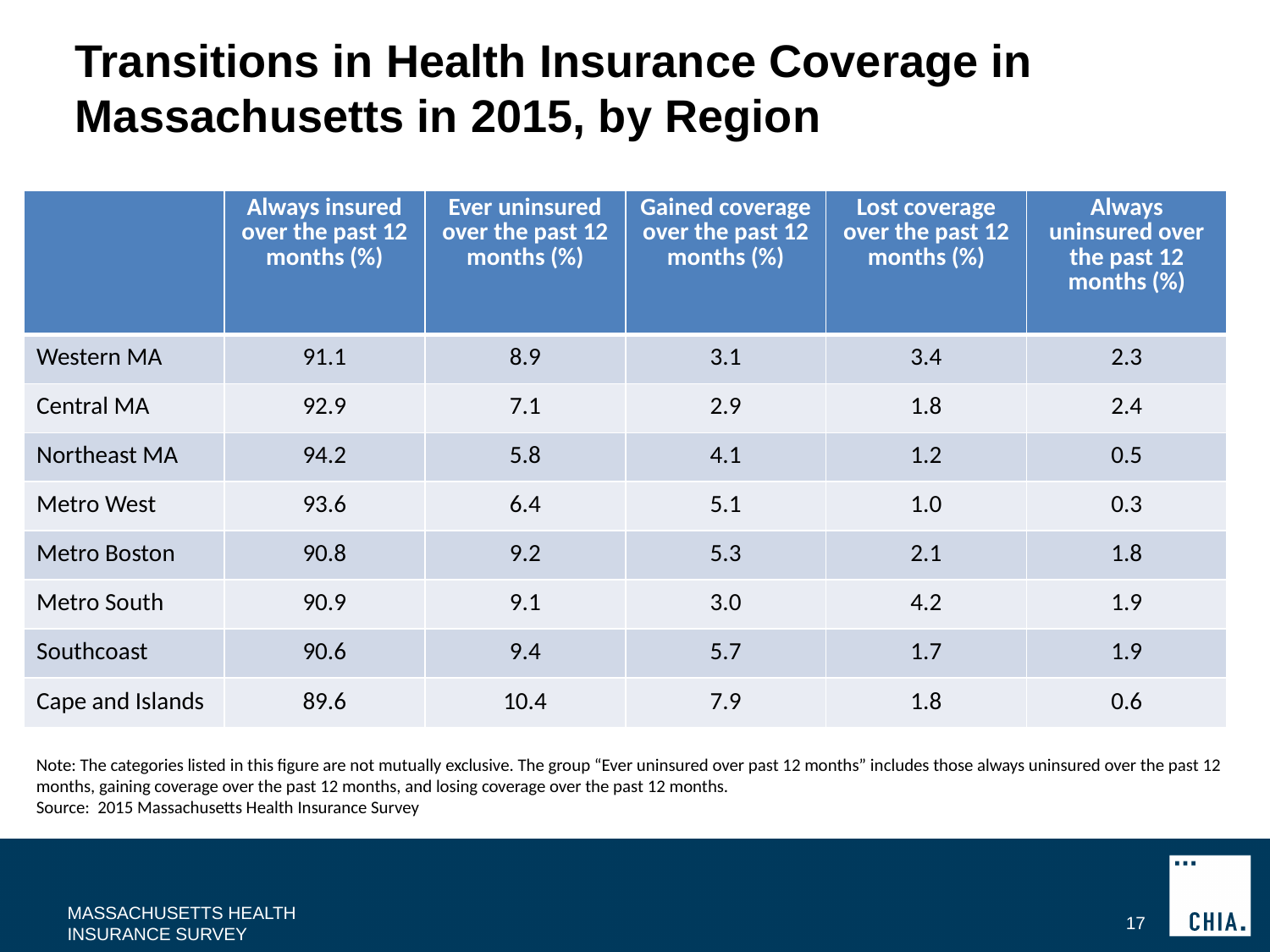

# Transitions in Health Insurance Coverage in Massachusetts in 2015, by Region
|  | Always insured over the past 12 months (%) | Ever uninsured over the past 12 months (%) | Gained coverage over the past 12 months (%) | Lost coverage over the past 12 months (%) | Always uninsured over the past 12 months (%) |
| --- | --- | --- | --- | --- | --- |
| Western MA | 91.1 | 8.9 | 3.1 | 3.4 | 2.3 |
| Central MA | 92.9 | 7.1 | 2.9 | 1.8 | 2.4 |
| Northeast MA | 94.2 | 5.8 | 4.1 | 1.2 | 0.5 |
| Metro West | 93.6 | 6.4 | 5.1 | 1.0 | 0.3 |
| Metro Boston | 90.8 | 9.2 | 5.3 | 2.1 | 1.8 |
| Metro South | 90.9 | 9.1 | 3.0 | 4.2 | 1.9 |
| Southcoast | 90.6 | 9.4 | 5.7 | 1.7 | 1.9 |
| Cape and Islands | 89.6 | 10.4 | 7.9 | 1.8 | 0.6 |
Note: The categories listed in this figure are not mutually exclusive. The group “Ever uninsured over past 12 months” includes those always uninsured over the past 12 months, gaining coverage over the past 12 months, and losing coverage over the past 12 months.
Source:  2015 Massachusetts Health Insurance Survey
MASSACHUSETTS HEALTH INSURANCE SURVEY
17